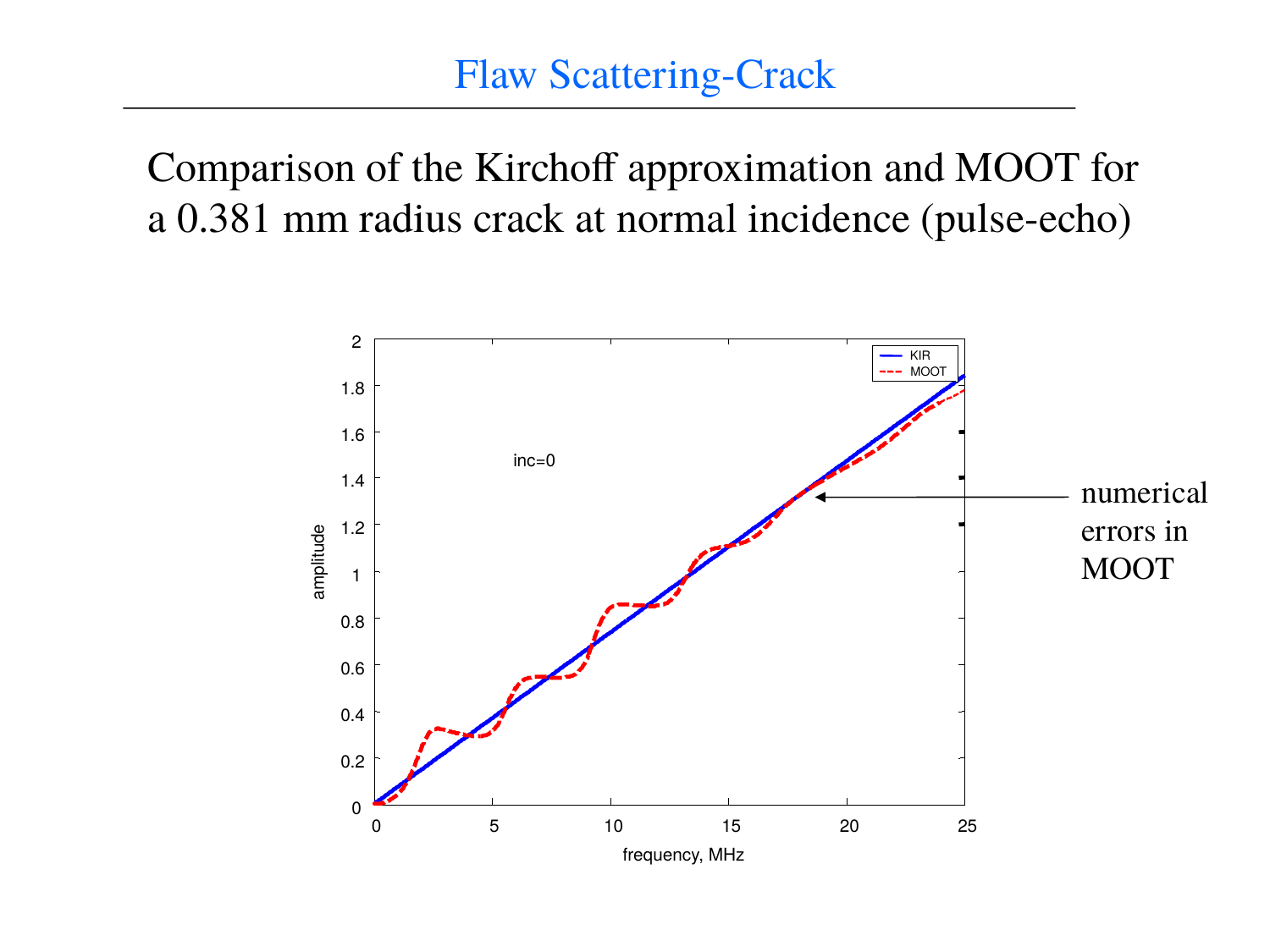

Flaw Scattering-Crack

Comparison of the Kirchoff approximation and MOOT for a 0.381 mm radius crack at normal incidence (pulse-echo)
2

KIR

MOOT

1.8

1.6

inc=0
numerical errors in MOOT
1.4

1.2

amplitude
1

0.8

0.6

0.4

0.2

0

0
5
10
15
20
25
frequency, MHz